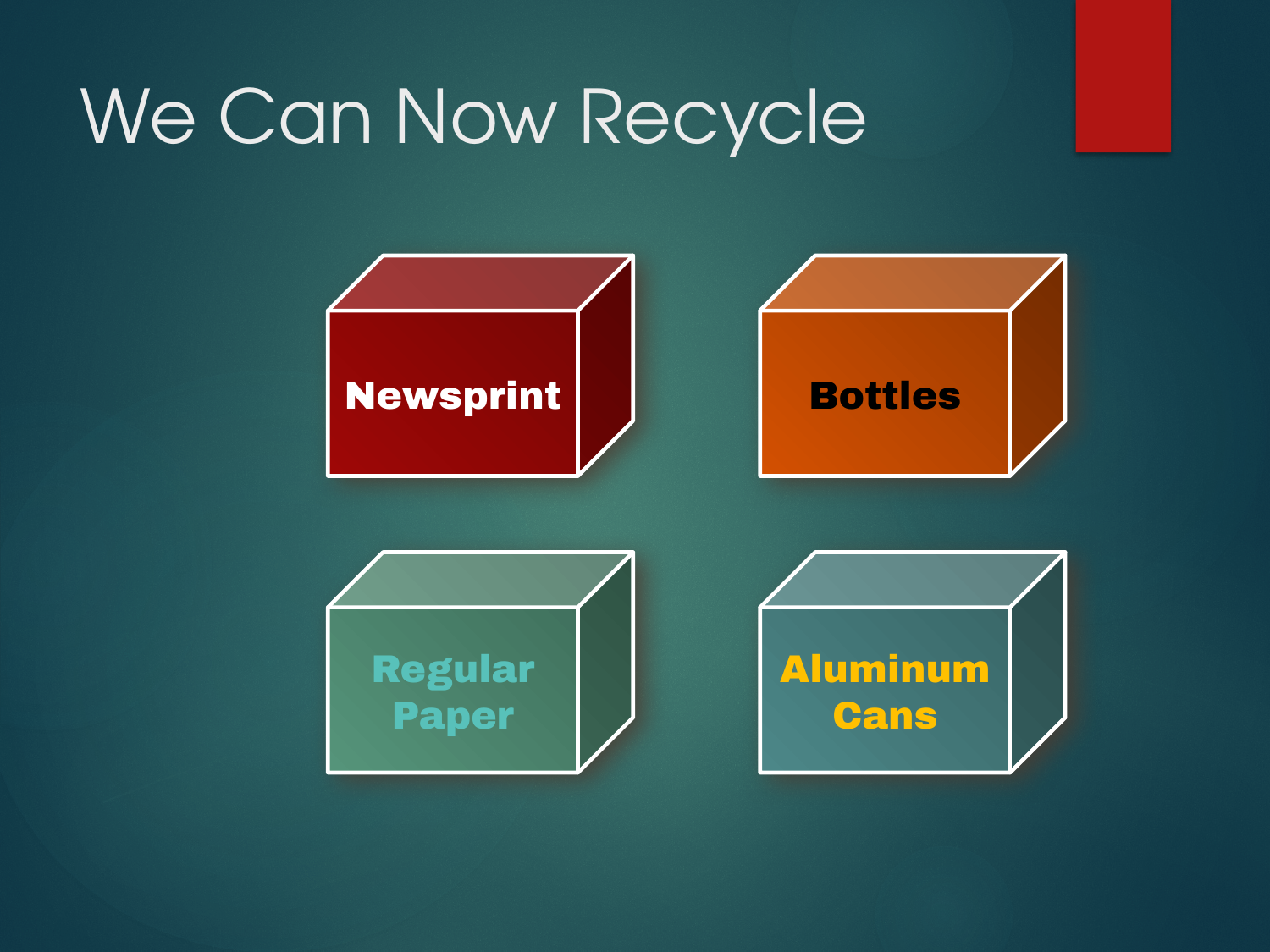

# We Can Now Recycle
Newsprint
Bottles
Regular Paper
Aluminum Cans